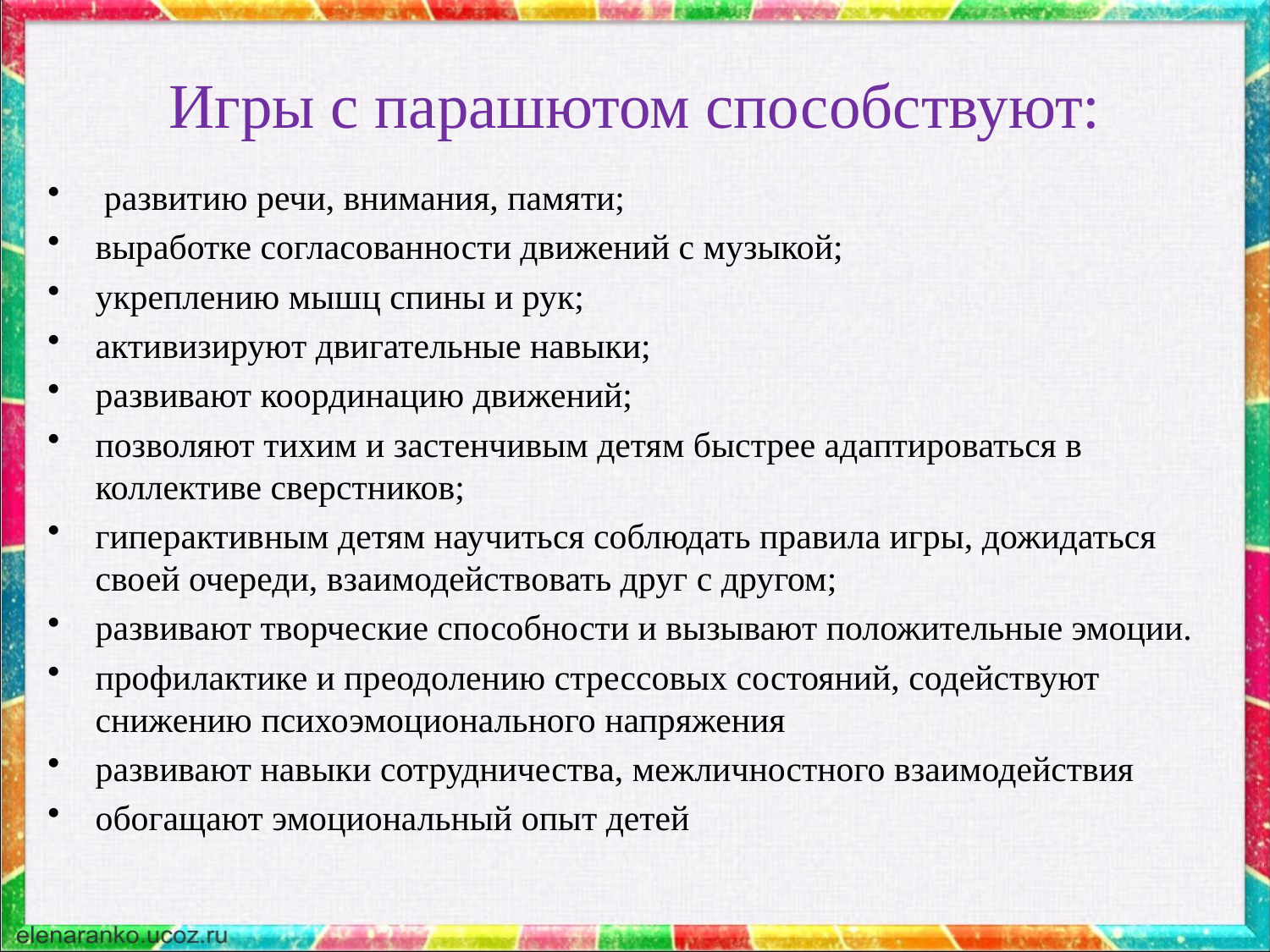

# Игры с парашютом способствуют:
 развитию речи, внимания, памяти;
выработке согласованности движений с музыкой;
укреплению мышц спины и рук;
активизируют двигательные навыки;
развивают координацию движений;
позволяют тихим и застенчивым детям быстрее адаптироваться в коллективе сверстников;
гиперактивным детям научиться соблюдать правила игры, дожидаться своей очереди, взаимодействовать друг с другом;
развивают творческие способности и вызывают положительные эмоции.
профилактике и преодолению стрессовых состояний, содействуют снижению психоэмоционального напряжения
развивают навыки сотрудничества, межличностного взаимодействия
обогащают эмоциональный опыт детей